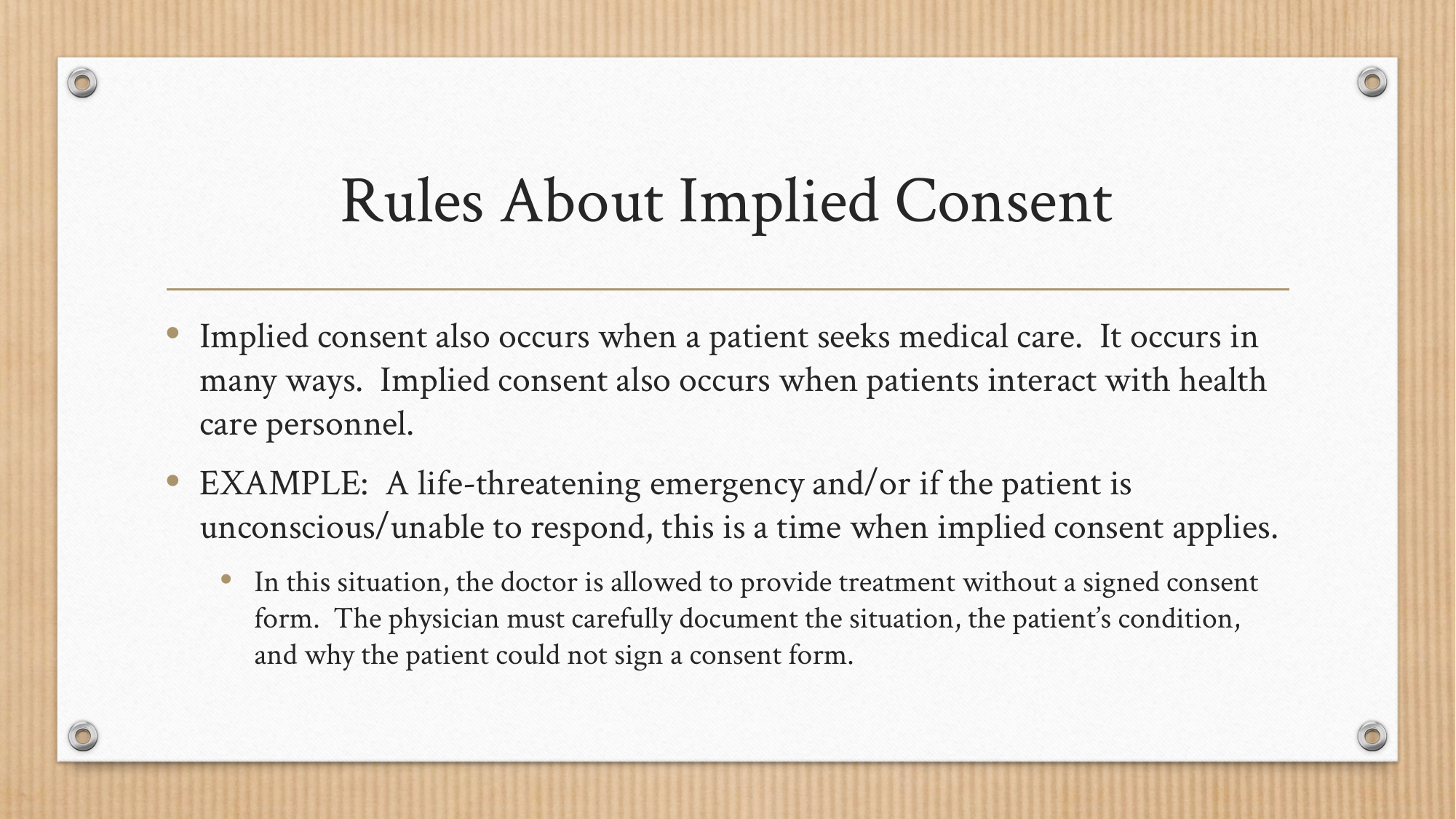

# Rules About Implied Consent
Implied consent also occurs when a patient seeks medical care.  It occurs in many ways.  Implied consent also occurs when patients interact with health care personnel.
EXAMPLE:  A life-threatening emergency and/or if the patient is unconscious/unable to respond, this is a time when implied consent applies.
In this situation, the doctor is allowed to provide treatment without a signed consent form.  The physician must carefully document the situation, the patient’s condition, and why the patient could not sign a consent form.